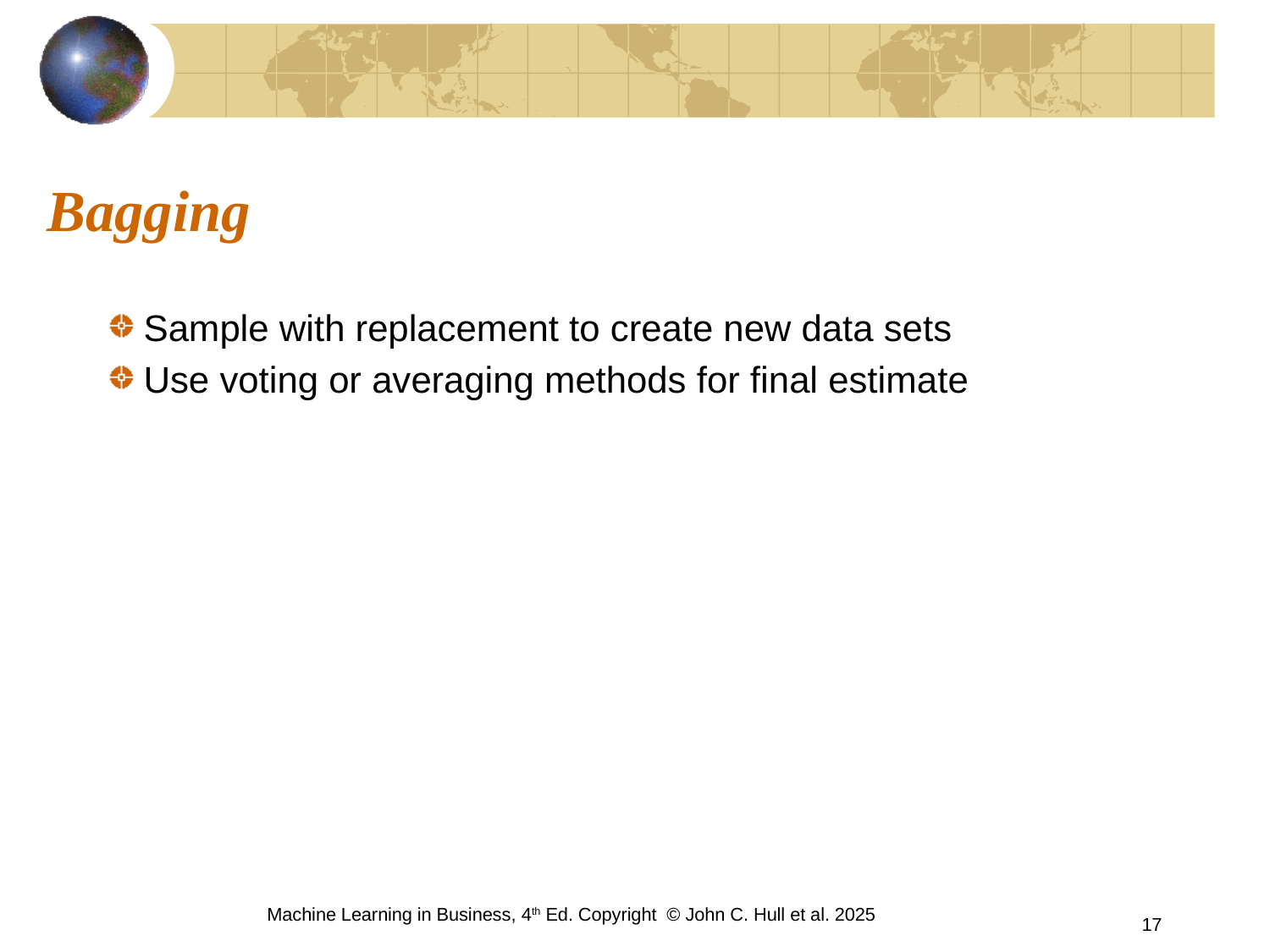

# Bagging
Sample with replacement to create new data sets
Use voting or averaging methods for final estimate

Machine Learning in Business, 4th Ed. Copyright  © John C. Hull et al. 2025
17